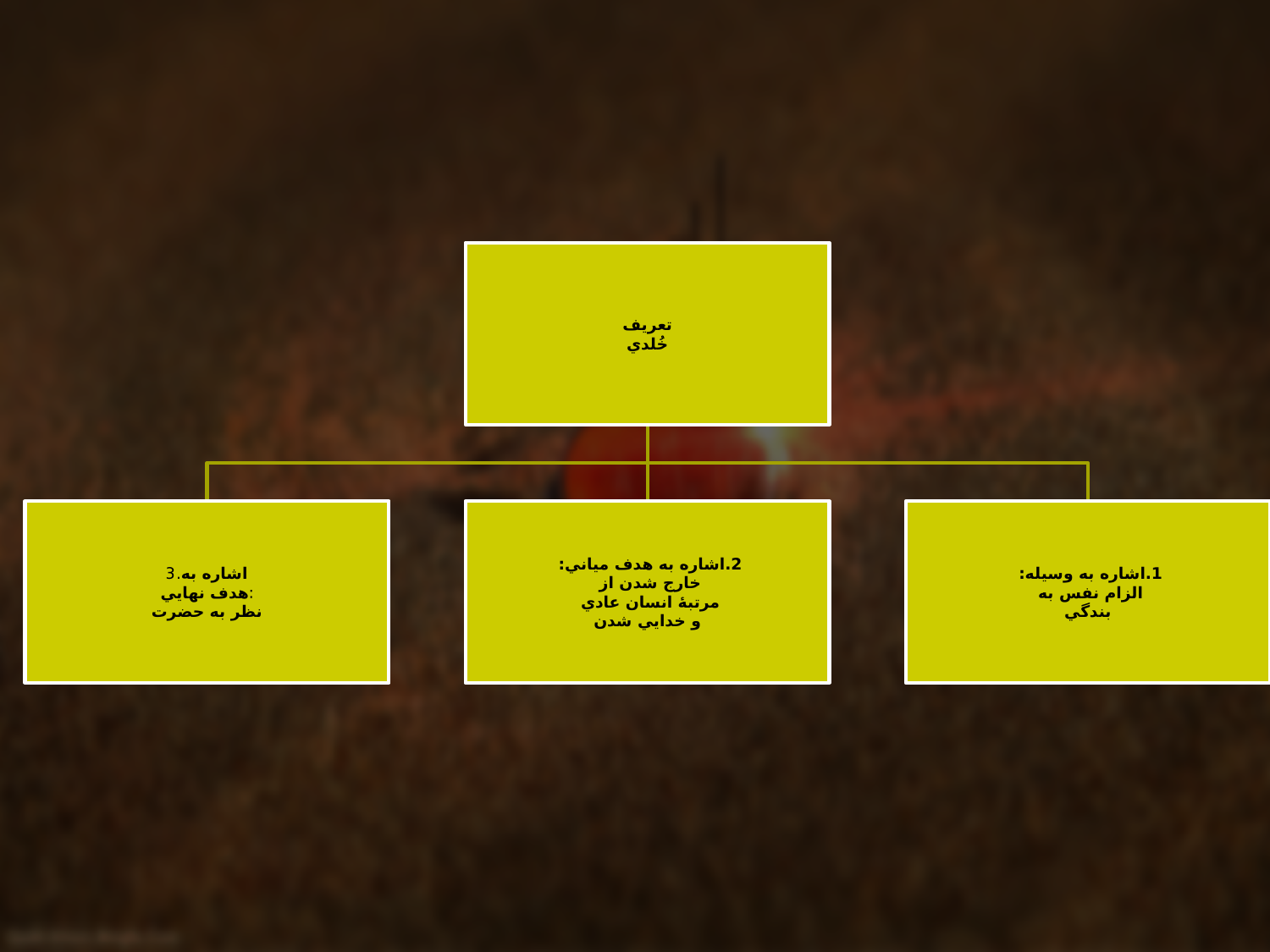

تعريف
خُلدي
3.اشاره به
 هدف نهايي:
نظر به حضرت

2.اشاره به هدف مياني:
خارج شدن از
مرتبهٔ انسان عادي
و خدايي شدن

1.اشاره به وسيله:
الزام نفس به
بندگي
#